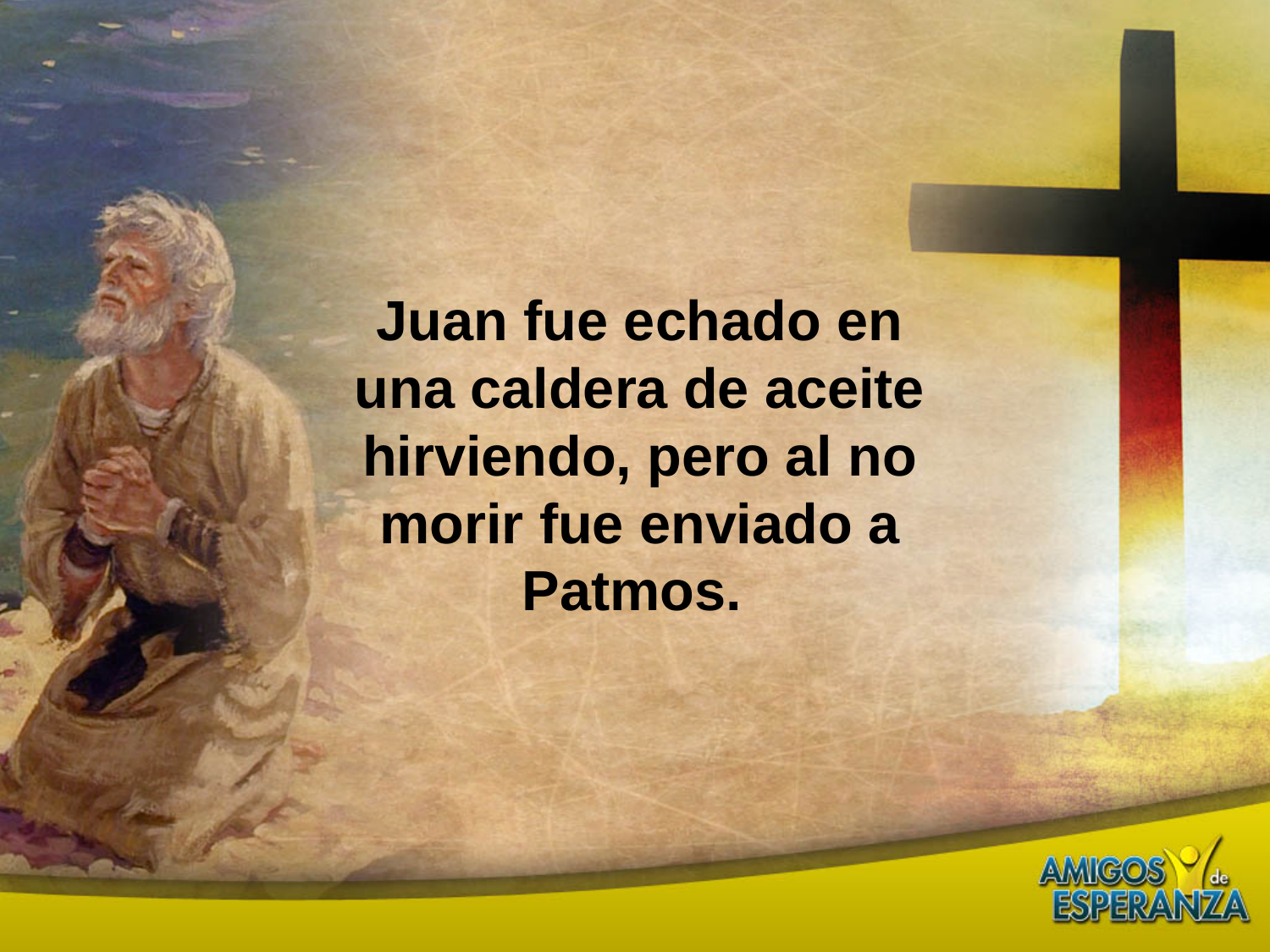

Juan fue echado en una caldera de aceite hirviendo, pero al no morir fue enviado a Patmos.